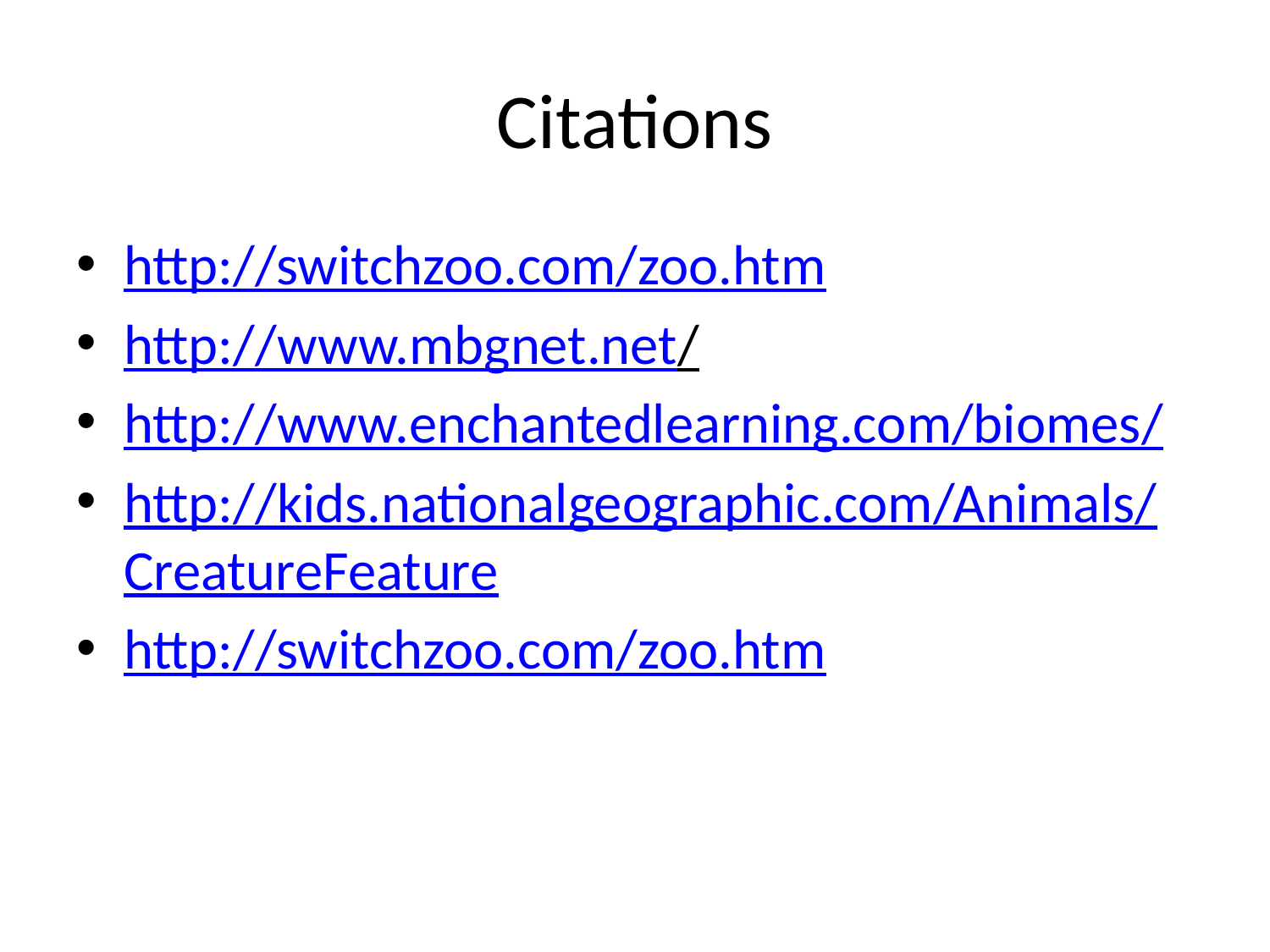

# Citations
http://switchzoo.com/zoo.htm
http://www.mbgnet.net/
http://www.enchantedlearning.com/biomes/
http://kids.nationalgeographic.com/Animals/CreatureFeature
http://switchzoo.com/zoo.htm